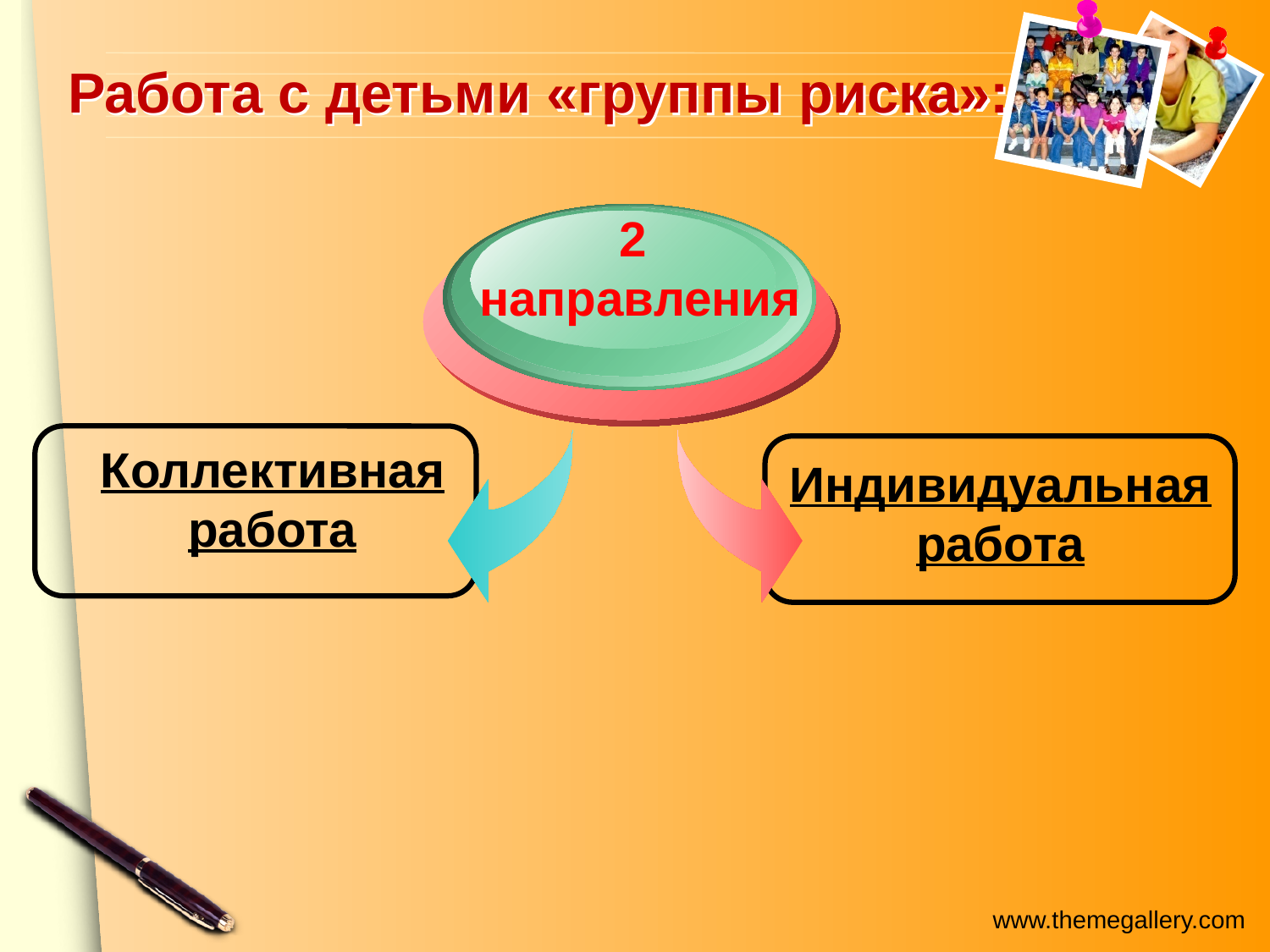

# Работа с детьми «группы риска»:
2
направления

Коллективная
работа

Индивидуальная
работа